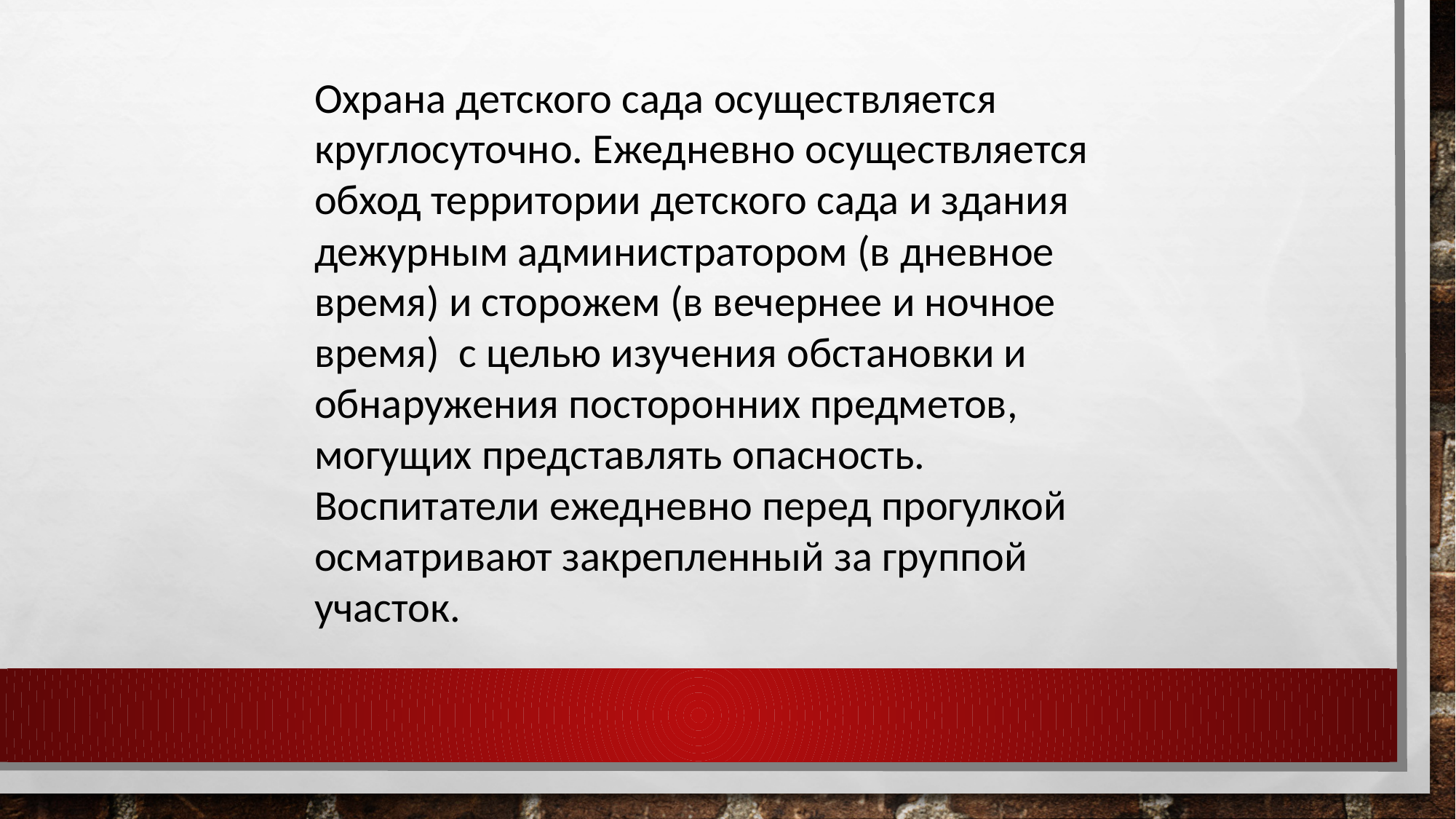

Охрана детского сада осуществляется круглосуточно. Ежедневно осуществляется обход территории детского сада и здания  дежурным администратором (в дневное время) и сторожем (в вечернее и ночное время)  с целью изучения обстановки и обнаружения посторонних предметов, могущих представлять опасность. Воспитатели ежедневно перед прогулкой осматривают закрепленный за группой участок.